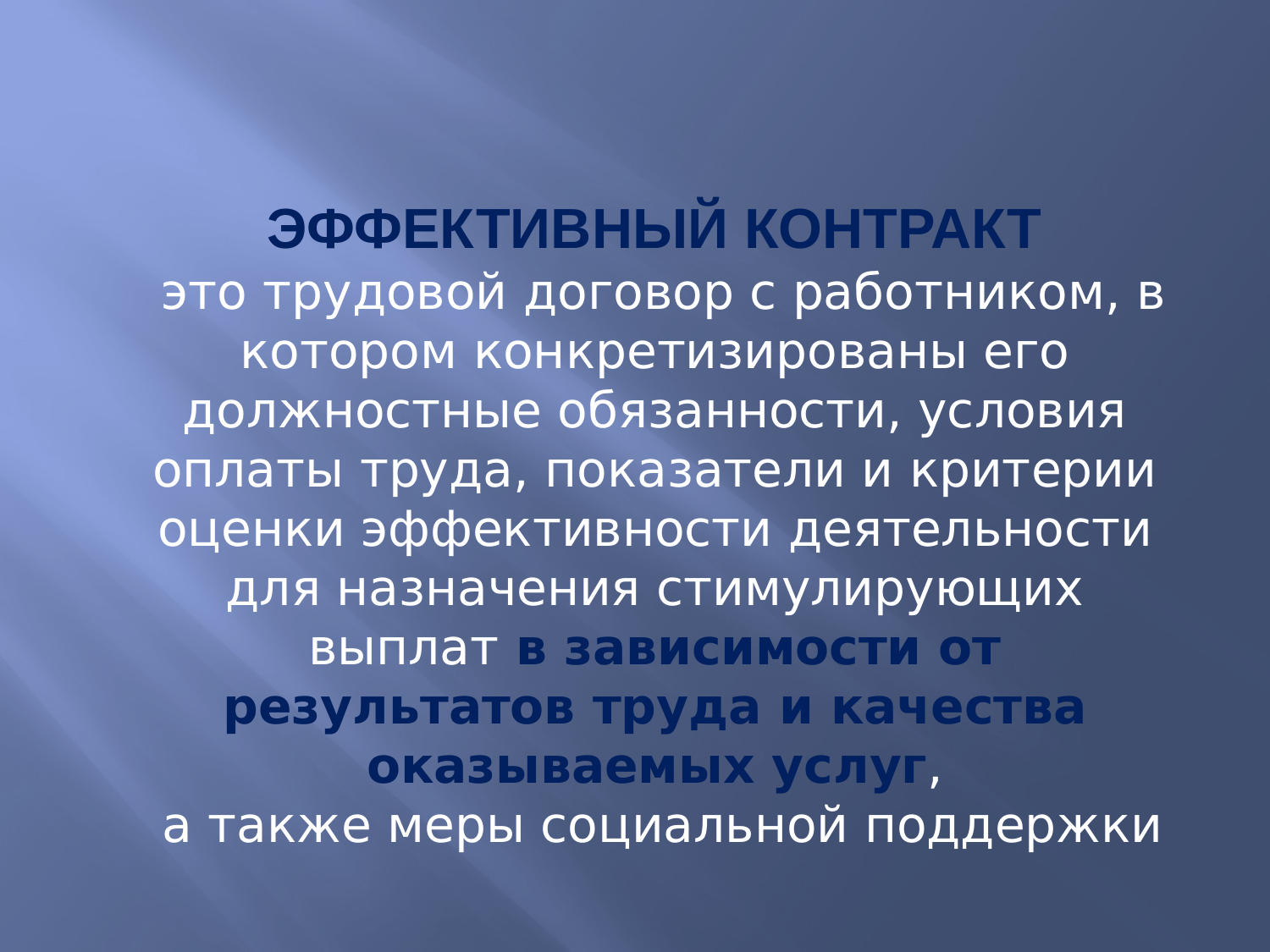

Эффективный контракт
 это трудовой договор с работником, в котором конкретизированы его должностные обязанности, условия оплаты труда, показатели и критерии оценки эффективности деятельности для назначения стимулирующих выплат в зависимости от результатов труда и качества оказываемых услуг,
 а также меры социальной поддержки